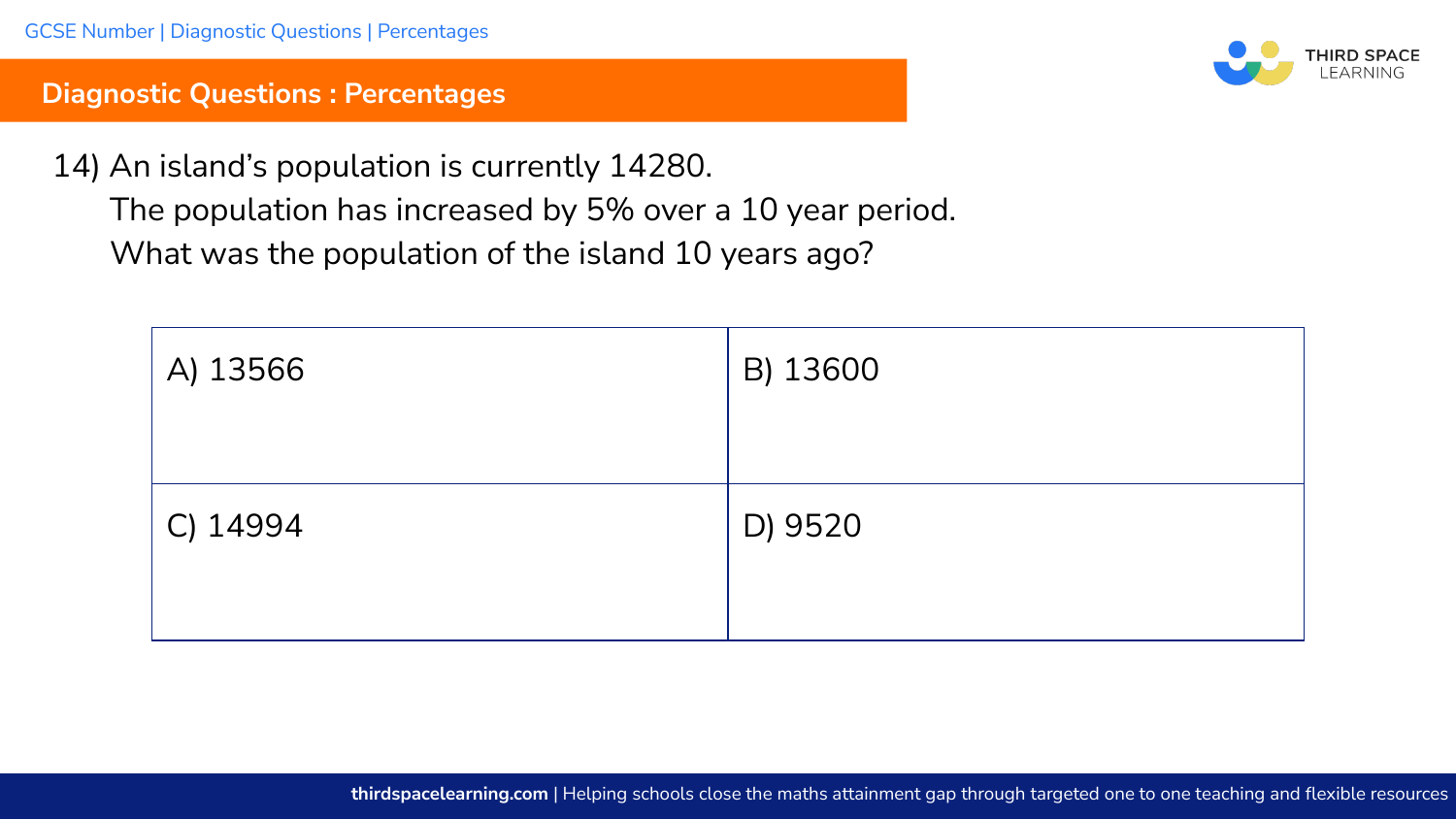

Diagnostic Questions : Percentages
| 14) An island’s population is currently 14280. The population has increased by 5% over a 10 year period. What was the population of the island 10 years ago? |
| --- |
| A) 13566 | B) 13600 |
| --- | --- |
| C) 14994 | D) 9520 |